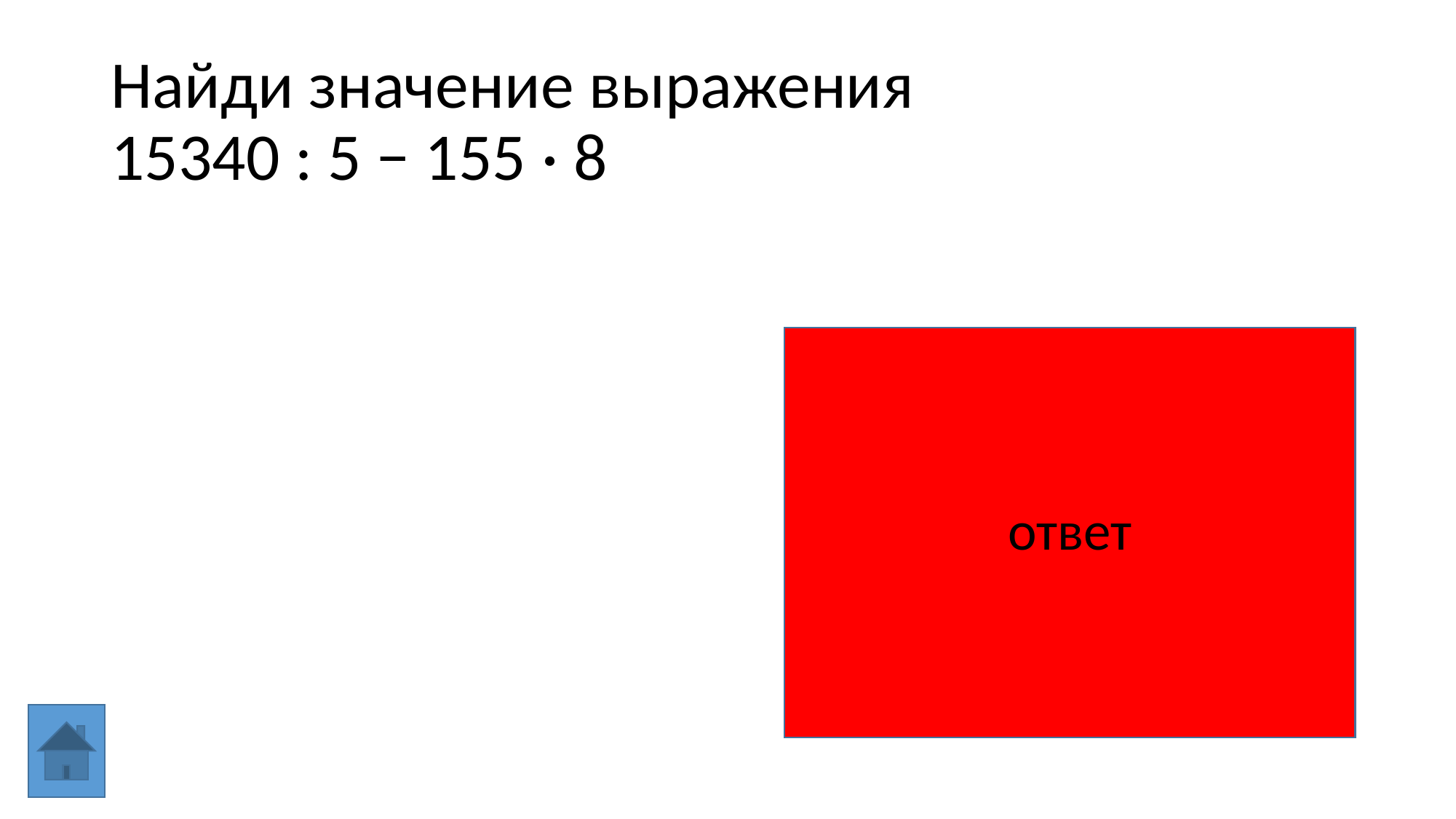

# Найди значение выражения 15340 : 5 − 155 · 8
ответ